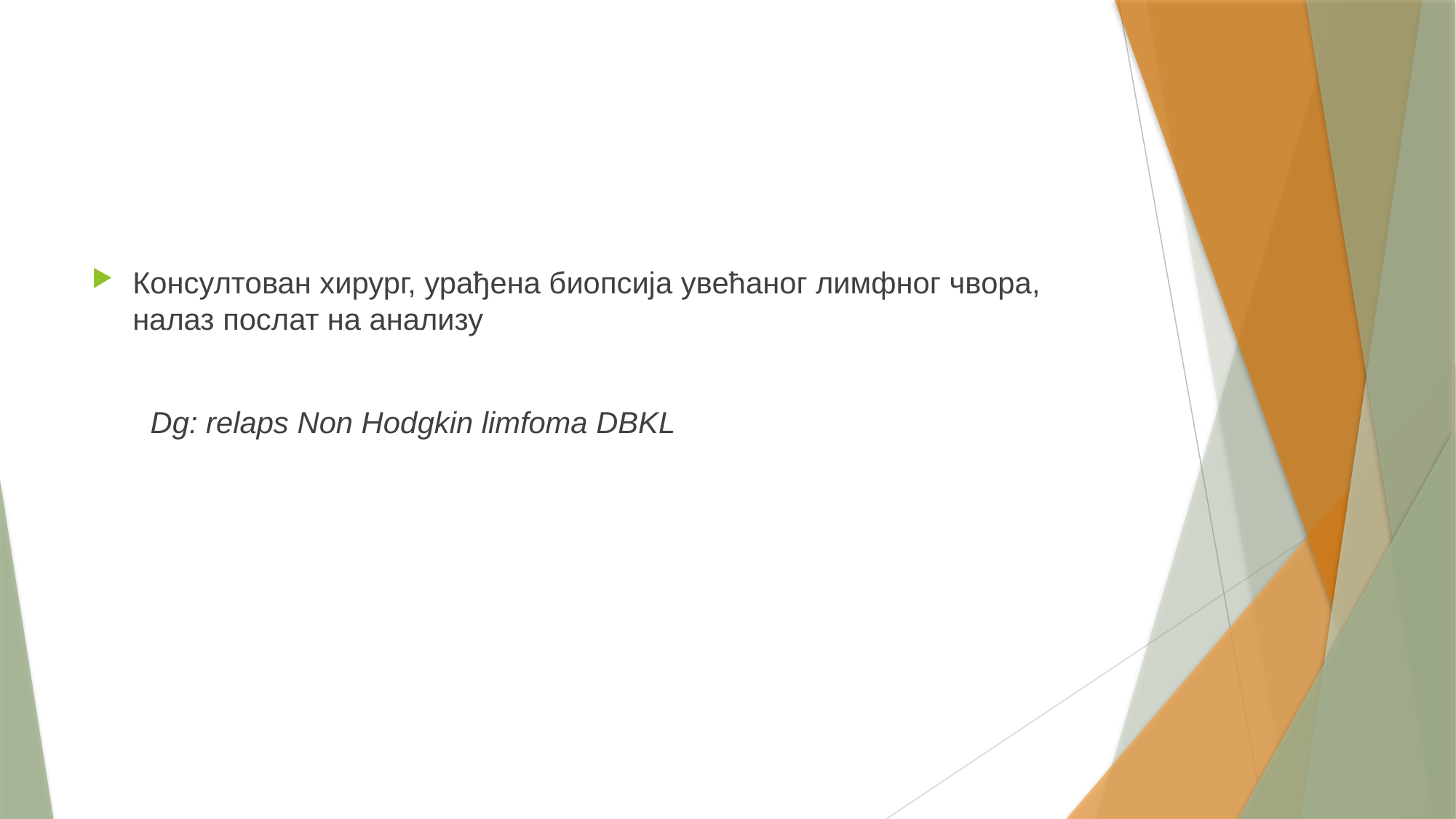

#
Консултован хирург, урађена биопсија увећаног лимфног чвора, налаз послат на анализу

       Dg: relaps Non Hodgkin limfoma DBKL